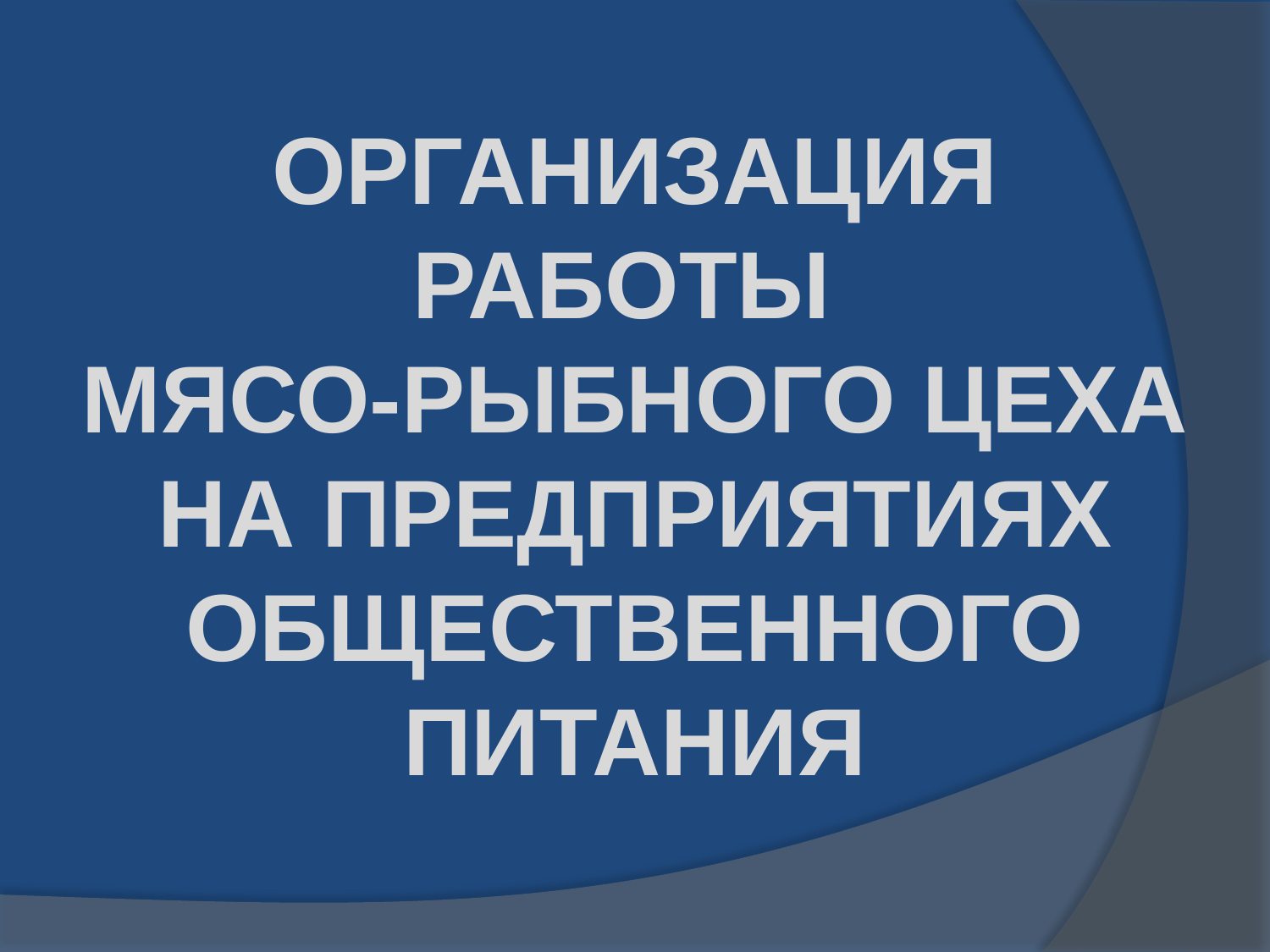

# ОРГАНИЗАЦИЯ РАБОТЫ МЯСО-РЫБНОГО ЦЕХА НА ПРЕДПРИЯТИЯХ ОБЩЕСТВЕННОГО ПИТАНИЯ